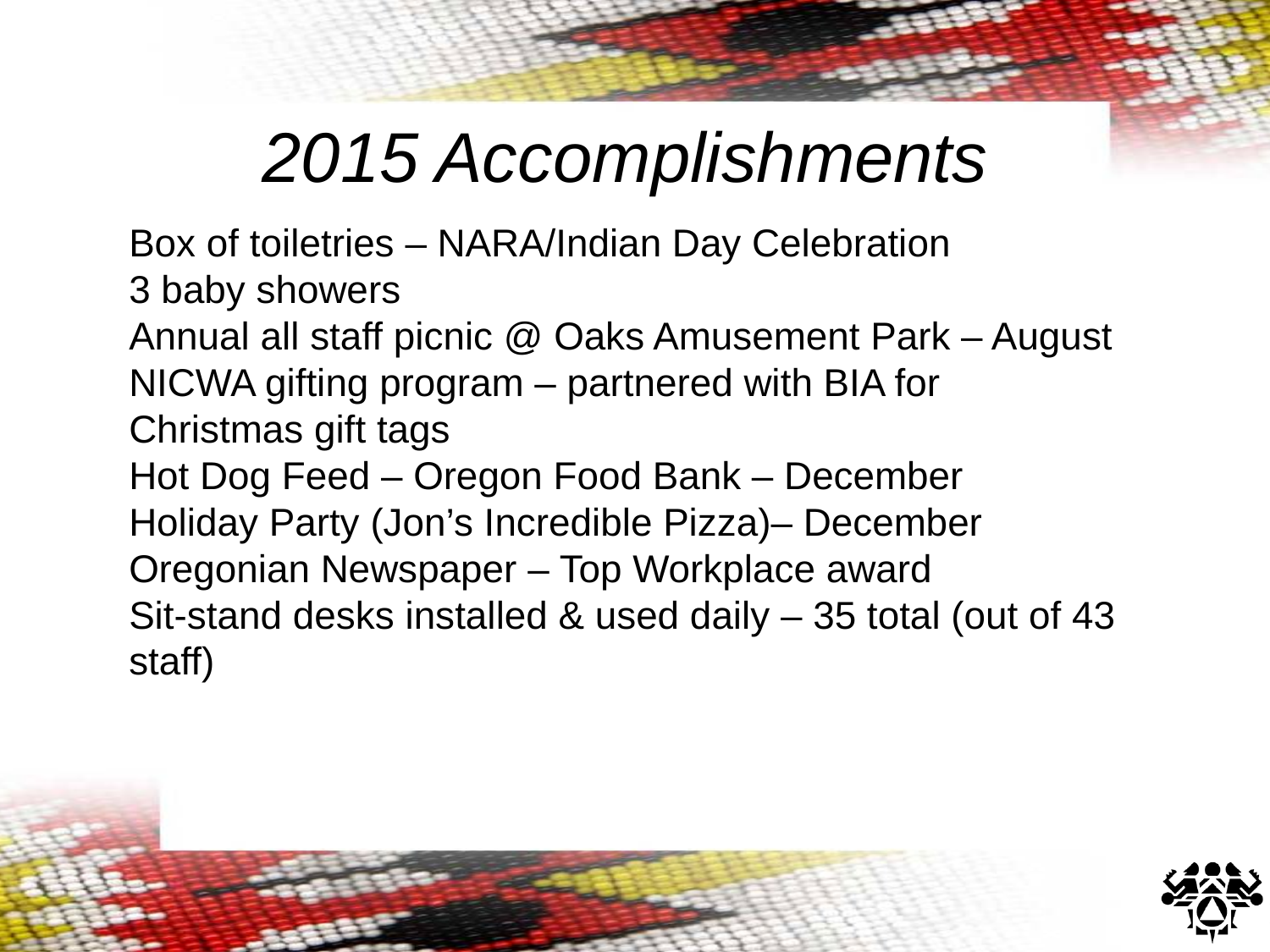

2015 Accomplishments
Box of toiletries – NARA/Indian Day Celebration
3 baby showers
Annual all staff picnic @ Oaks Amusement Park – August
NICWA gifting program – partnered with BIA for Christmas gift tags
Hot Dog Feed – Oregon Food Bank – December
Holiday Party (Jon’s Incredible Pizza)– December
Oregonian Newspaper – Top Workplace award
Sit-stand desks installed & used daily – 35 total (out of 43 staff)